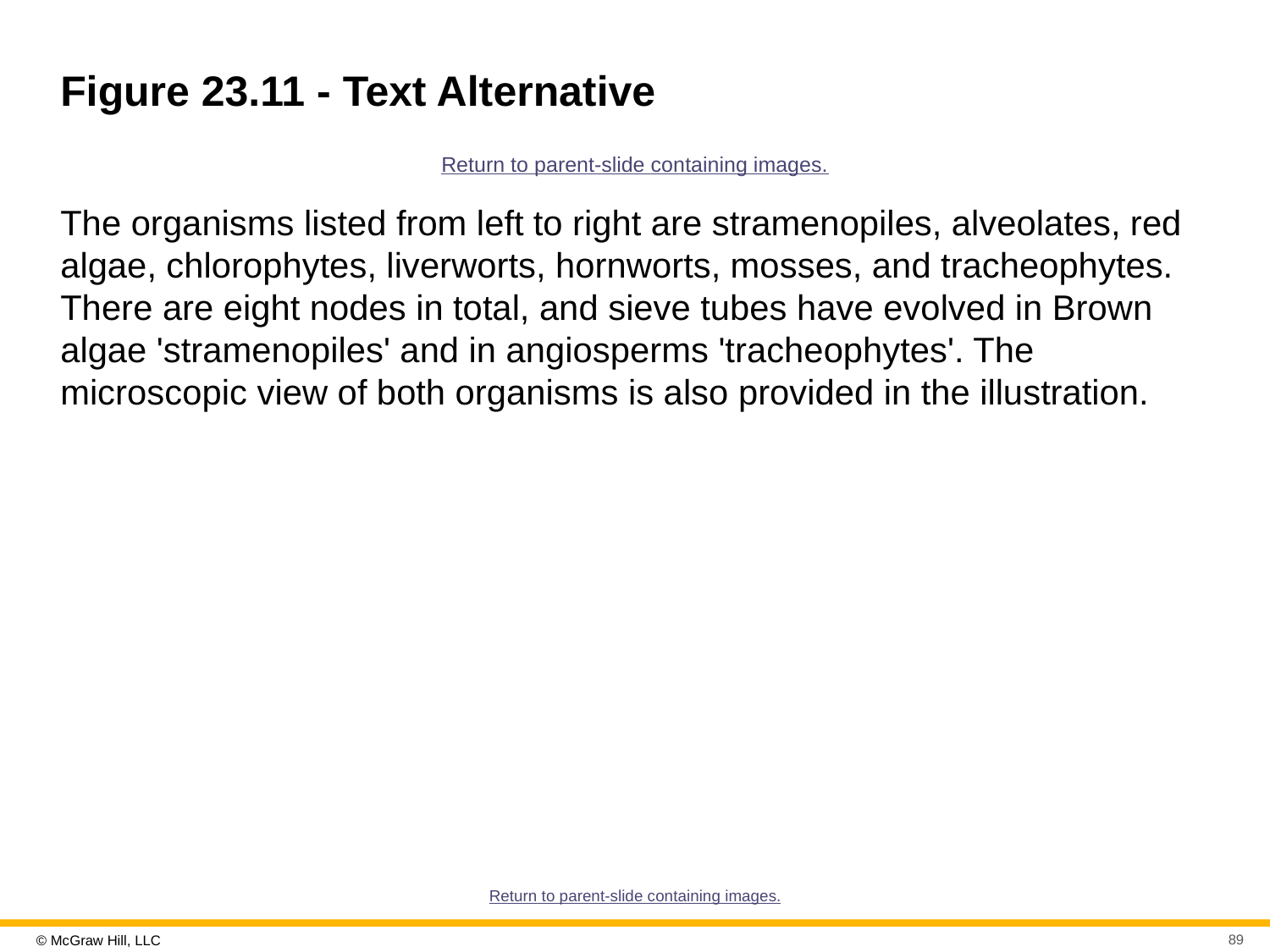

# Figure 23.11 - Text Alternative
Return to parent-slide containing images.
The organisms listed from left to right are stramenopiles, alveolates, red algae, chlorophytes, liverworts, hornworts, mosses, and tracheophytes. There are eight nodes in total, and sieve tubes have evolved in Brown algae 'stramenopiles' and in angiosperms 'tracheophytes'. The microscopic view of both organisms is also provided in the illustration.
Return to parent-slide containing images.
89